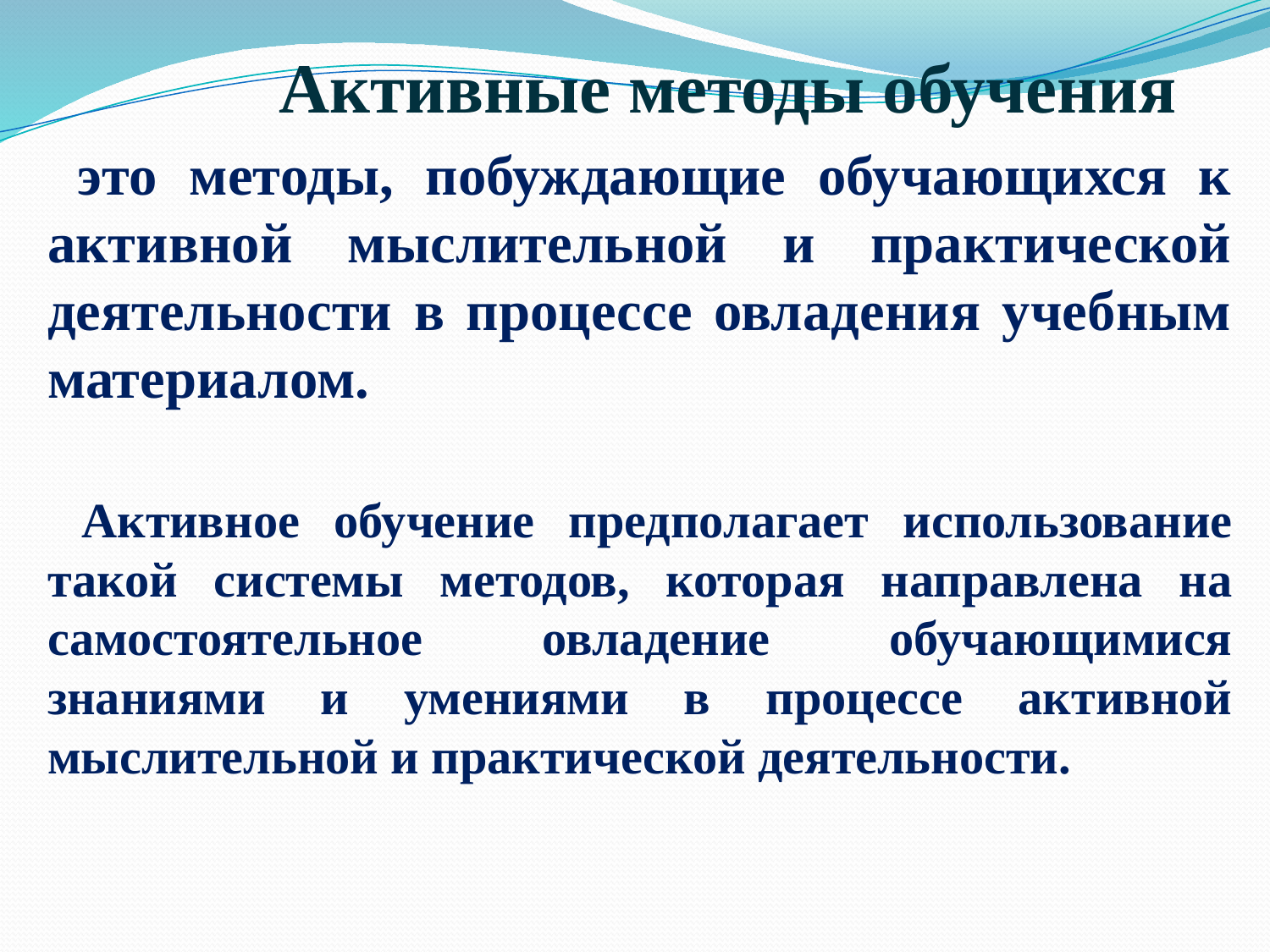

Активные методы обучения
 это методы, побуждающие обучающихся к активной мыслительной и практической деятельности в процессе овладения учебным материалом.

 Активное обучение предполагает использование такой системы методов, которая направлена на самостоятельное овладение обучающимися знаниями и умениями в процессе активной мыслительной и практической деятельности.